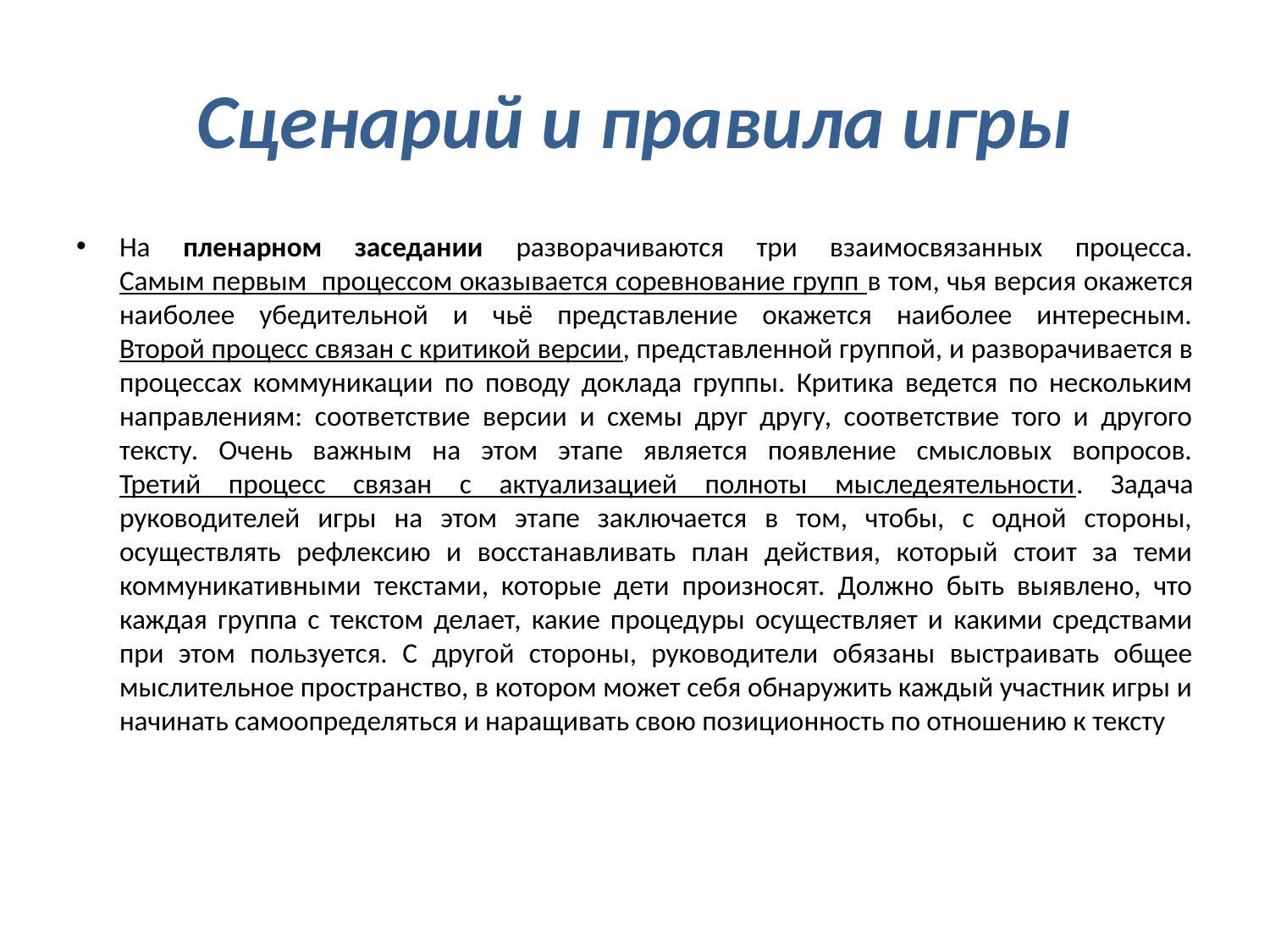

# Сценарий и правила игры
На пленарном заседании разворачиваются три взаимосвязанных процесса.
Самым первым  процессом оказывается соревнование групп в том, чья версия окажется наиболее убедительной и чьё представление окажется наиболее интересным.
Второй процесс связан с критикой версии, представленной группой, и разворачивается в процессах коммуникации по поводу доклада группы. Критика ведется по нескольким направлениям: соответствие версии и схемы друг другу, соответствие того и другого тексту. Очень важным на этом этапе является появление смысловых вопросов.
Третий процесс связан с актуализацией полноты мыследеятельности. Задача руководителей игры на этом этапе заключается в том, чтобы, с одной стороны, осуществлять рефлексию и восстанавливать план действия, который стоит за теми коммуникативными текстами, которые дети произносят. Должно быть выявлено, что каждая группа с текстом делает, какие процедуры осуществляет и какими средствами при этом пользуется. С другой стороны, руководители обязаны выстраивать общее мыслительное пространство, в котором может себя обнаружить каждый участник игры и начинать самоопределяться и наращивать свою позиционность по отношению к тексту